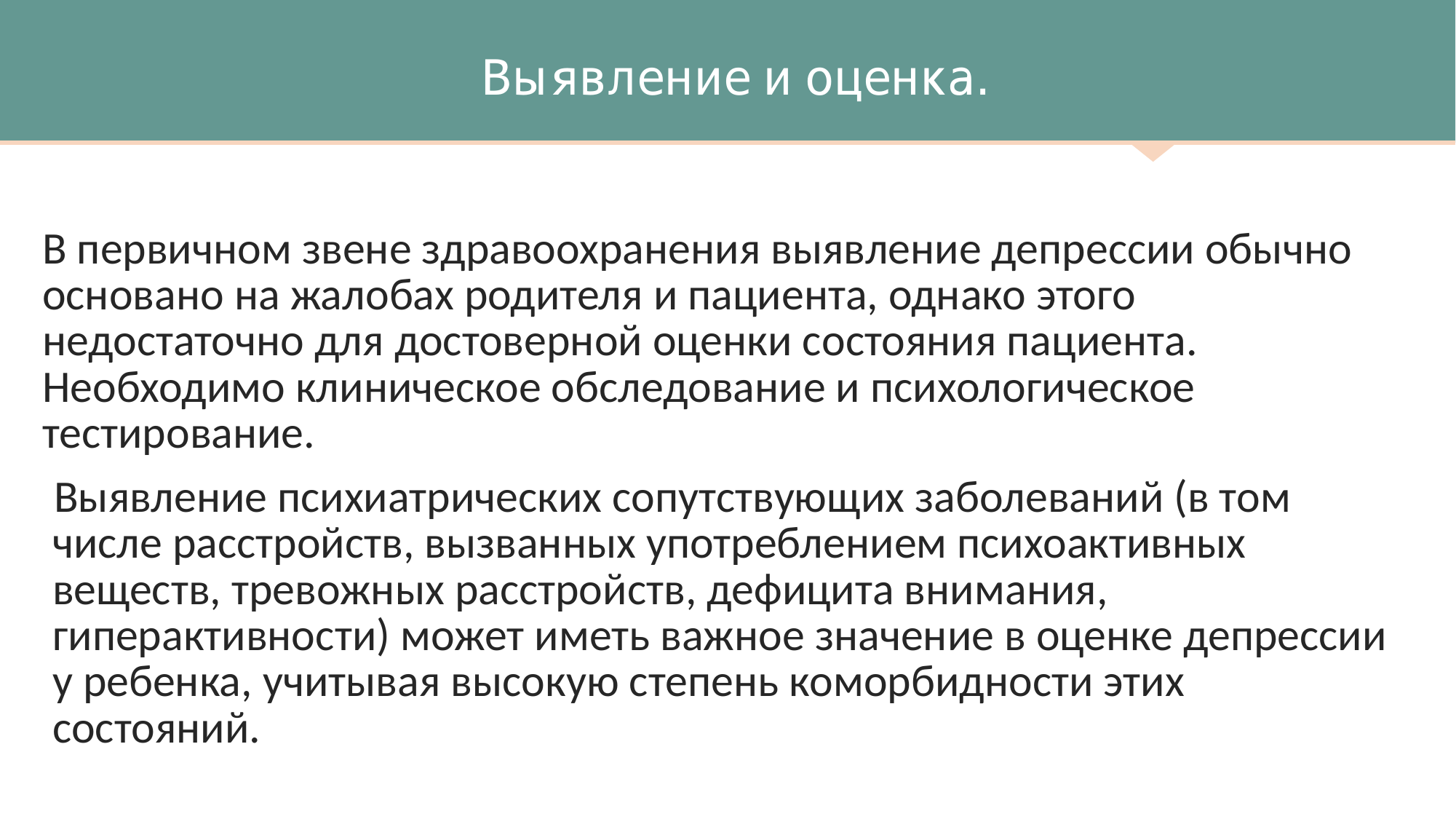

# Выявление и оценка.

В первичном звене здравоохранения выявление депрессии обычно основано на жалобах родителя и пациента, однако этого недостаточно для достоверной оценки состояния пациента. Необходимо клиническое обследование и психологическое тестирование.
Выявление психиатрических сопутствующих заболеваний (в том числе расстройств, вызванных употреблением психоактивных веществ, тревожных расстройств, дефицита внимания, гиперактивности) может иметь важное значение в оценке депрессии у ребенка, учитывая высокую степень коморбидности этих состояний.